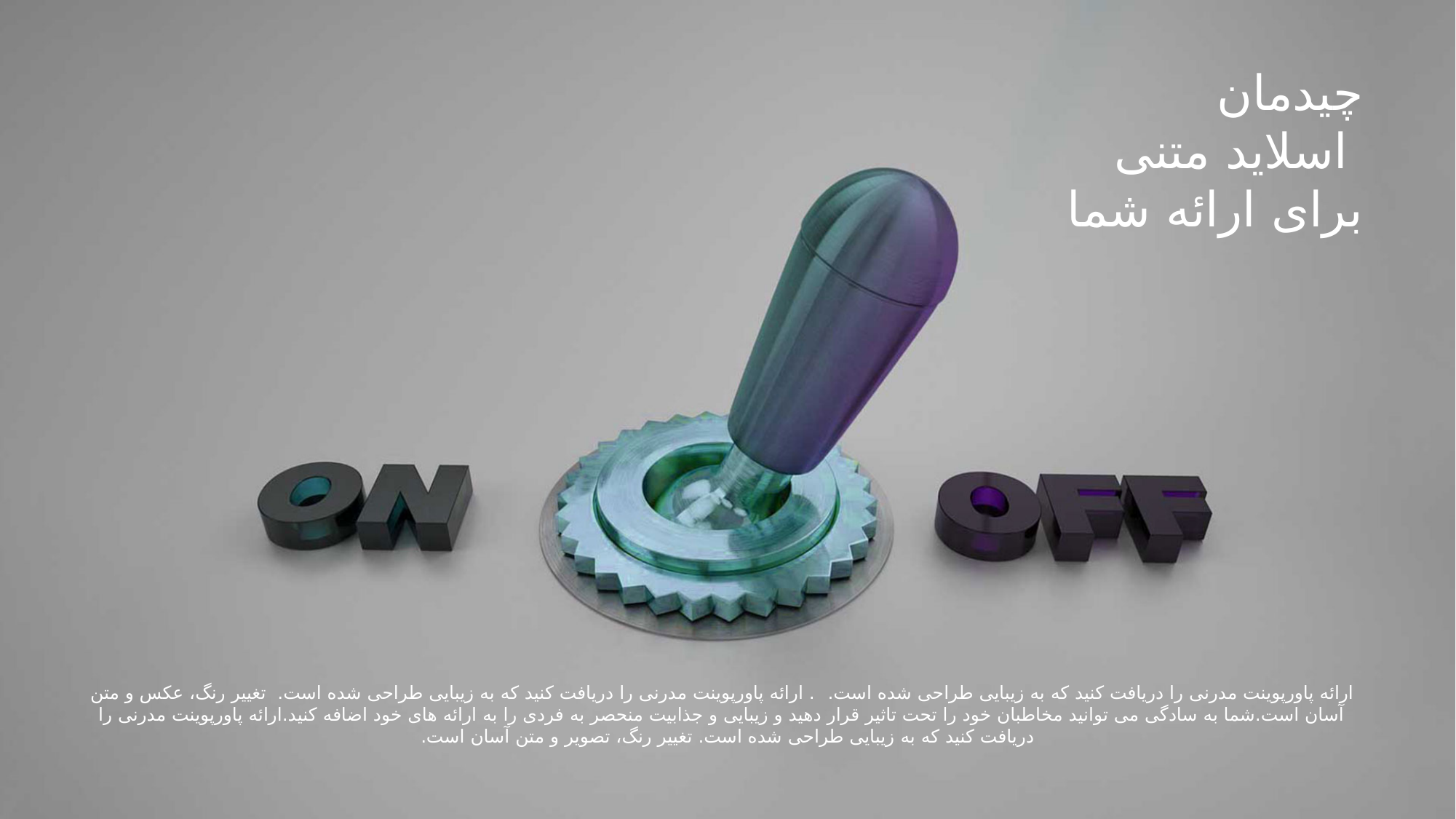

چیدمان
 اسلاید متنی
برای ارائه شما
ارائه پاورپوینت مدرنی را دریافت کنید که به زیبایی طراحی شده است.  . ارائه پاورپوینت مدرنی را دریافت کنید که به زیبایی طراحی شده است.  تغییر رنگ، عکس و متن آسان است.شما به سادگی می توانید مخاطبان خود را تحت تاثیر قرار دهید و زیبایی و جذابیت منحصر به فردی را به ارائه های خود اضافه کنید.ارائه پاورپوینت مدرنی را دریافت کنید که به زیبایی طراحی شده است. تغییر رنگ، تصویر و متن آسان است.